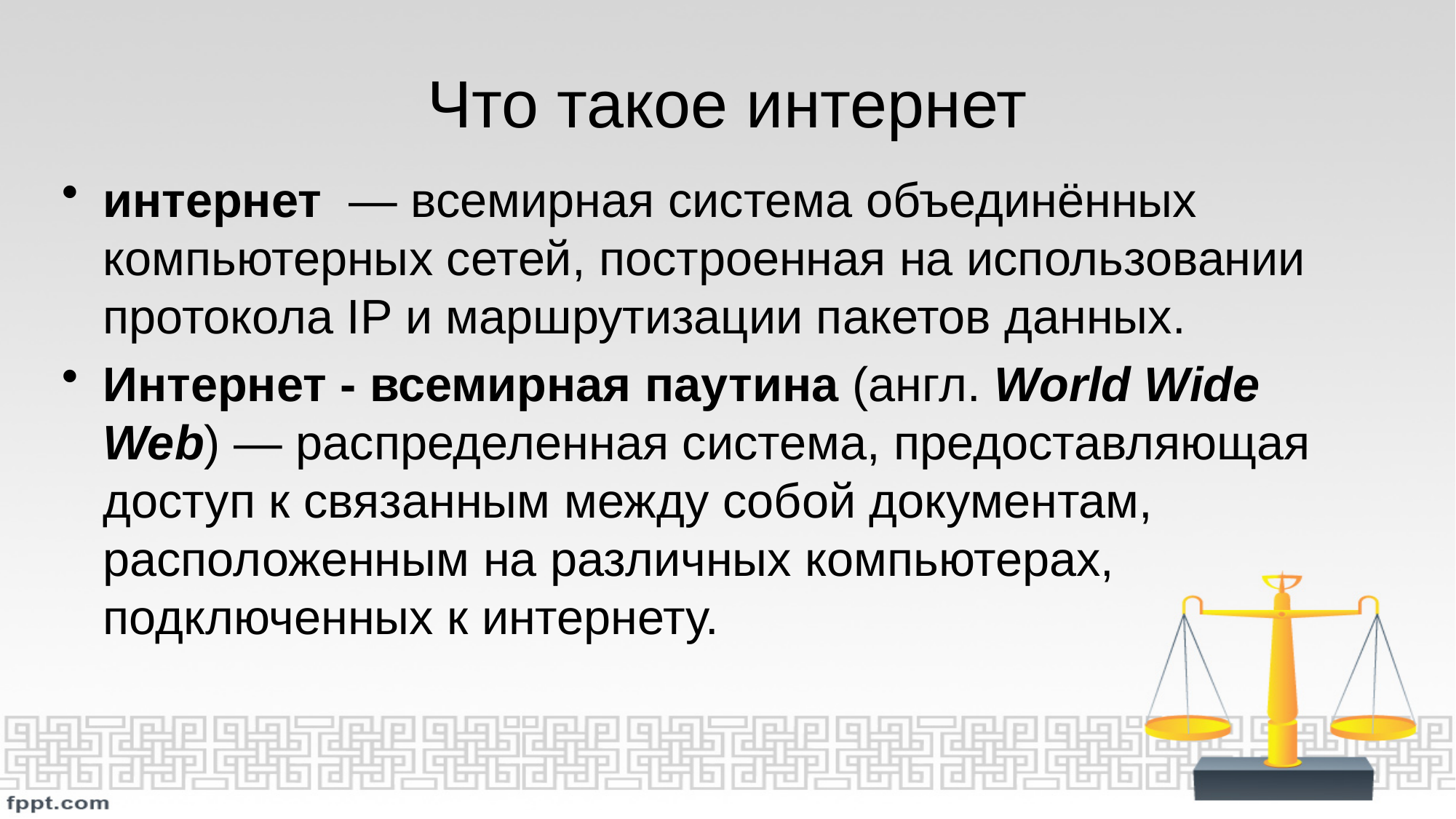

# Что такое интернет
интернет  — всемирная система объединённых компьютерных сетей, построенная на использовании протокола IP и маршрутизации пакетов данных.
Интернет - всемирная паутина (англ. World Wide Web) — распределенная система, предоставляющая доступ к связанным между собой документам, расположенным на различных компьютерах, подключенных к интернету.